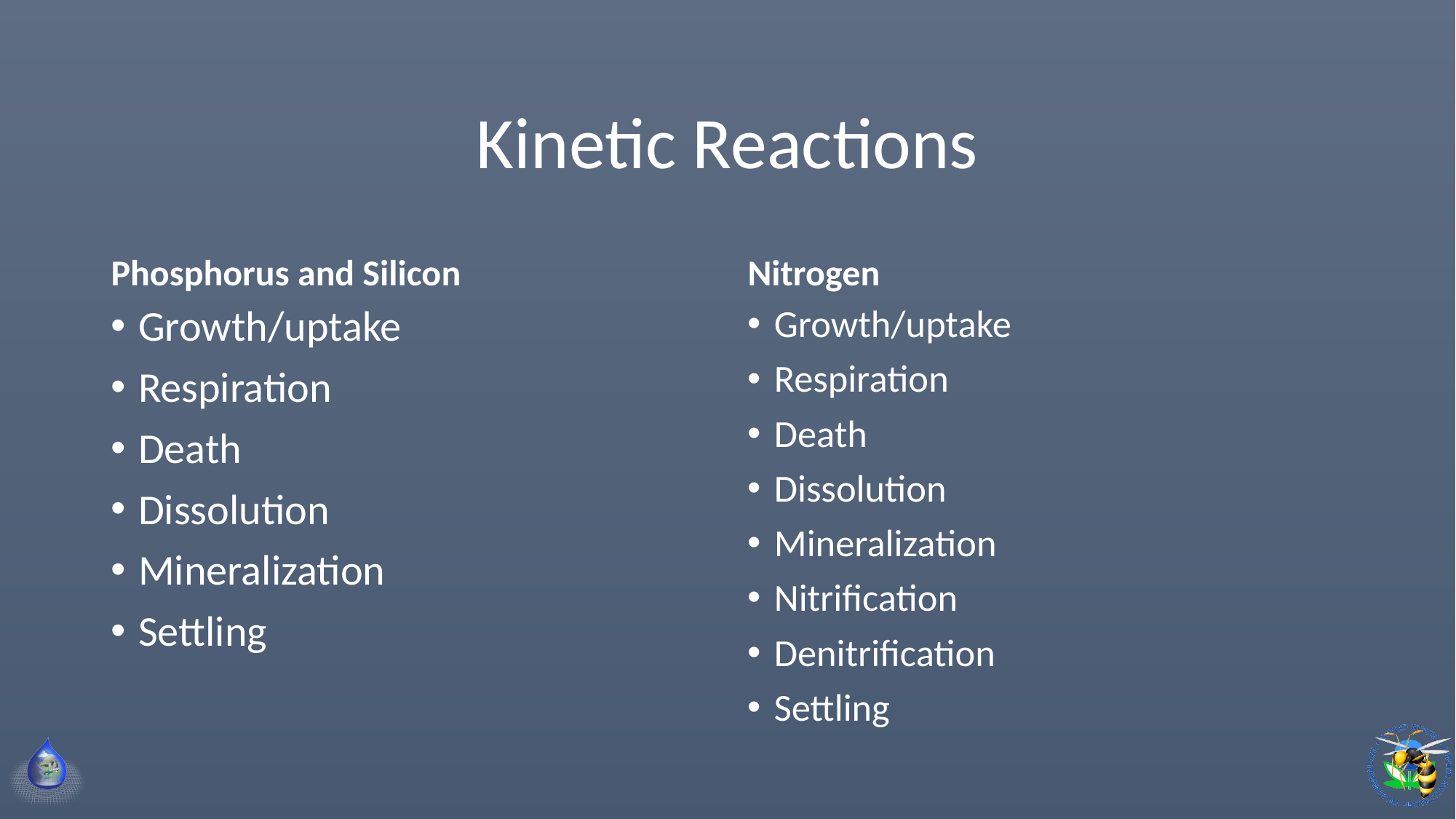

# Kinetic Reactions
Phosphorus and Silicon
Nitrogen
Growth/uptake
Respiration
Death
Dissolution
Mineralization
Settling
Growth/uptake
Respiration
Death
Dissolution
Mineralization
Nitrification
Denitrification
Settling